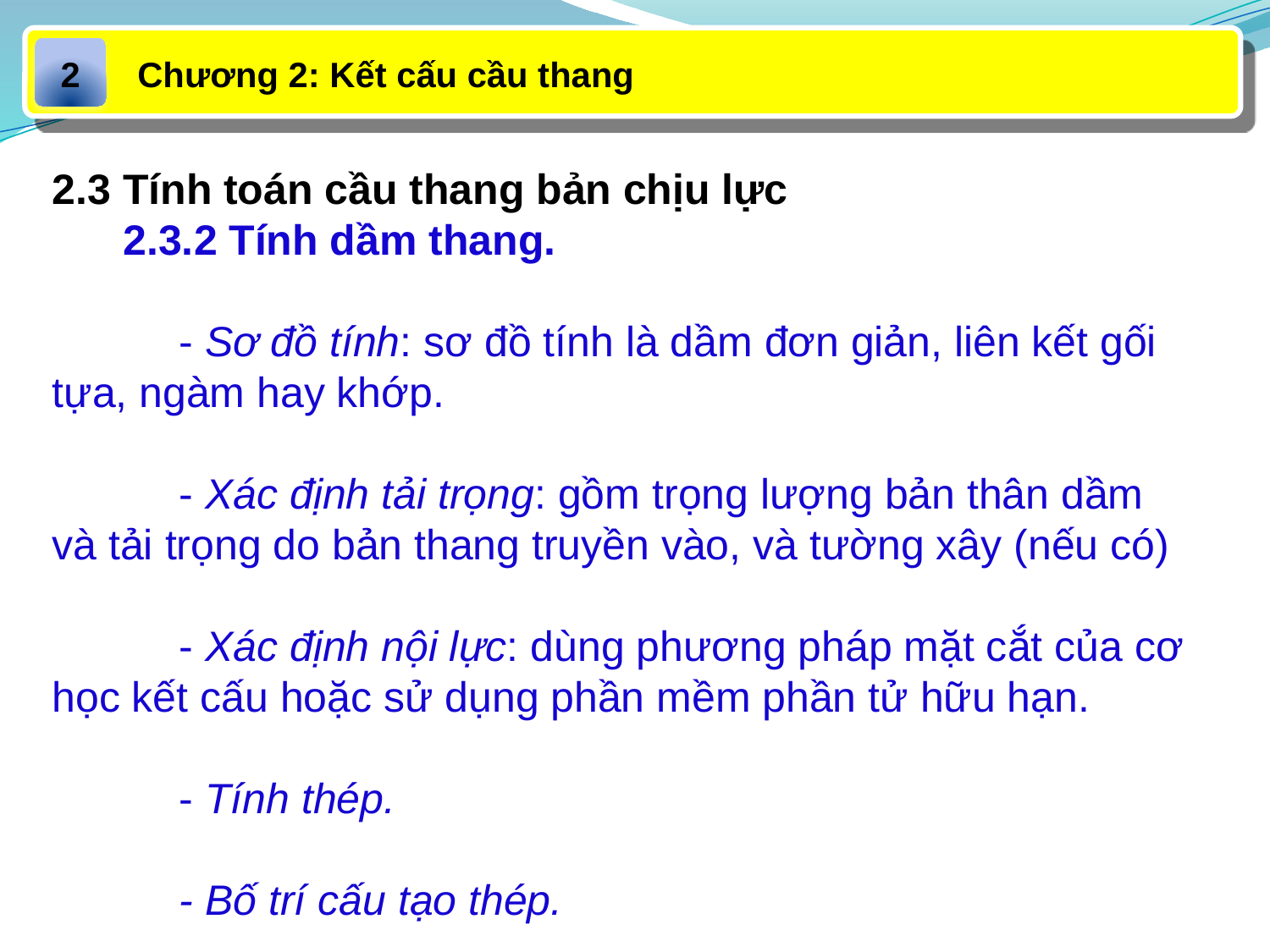

Chương 2: Kết cấu cầu thang

2

2.3 Tính toán cầu thang bản chịu lực
      2.3.2 Tính dầm thang.

	- Sơ đồ tính: sơ đồ tính là dầm đơn giản, liên kết gối tựa, ngàm hay khớp.

	- Xác định tải trọng: gồm trọng lượng bản thân dầm và tải trọng do bản thang truyền vào, và tường xây (nếu có)

	- Xác định nội lực: dùng phương pháp mặt cắt của cơ học kết cấu hoặc sử dụng phần mềm phần tử hữu hạn.

	- Tính thép.

	- Bố trí cấu tạo thép.